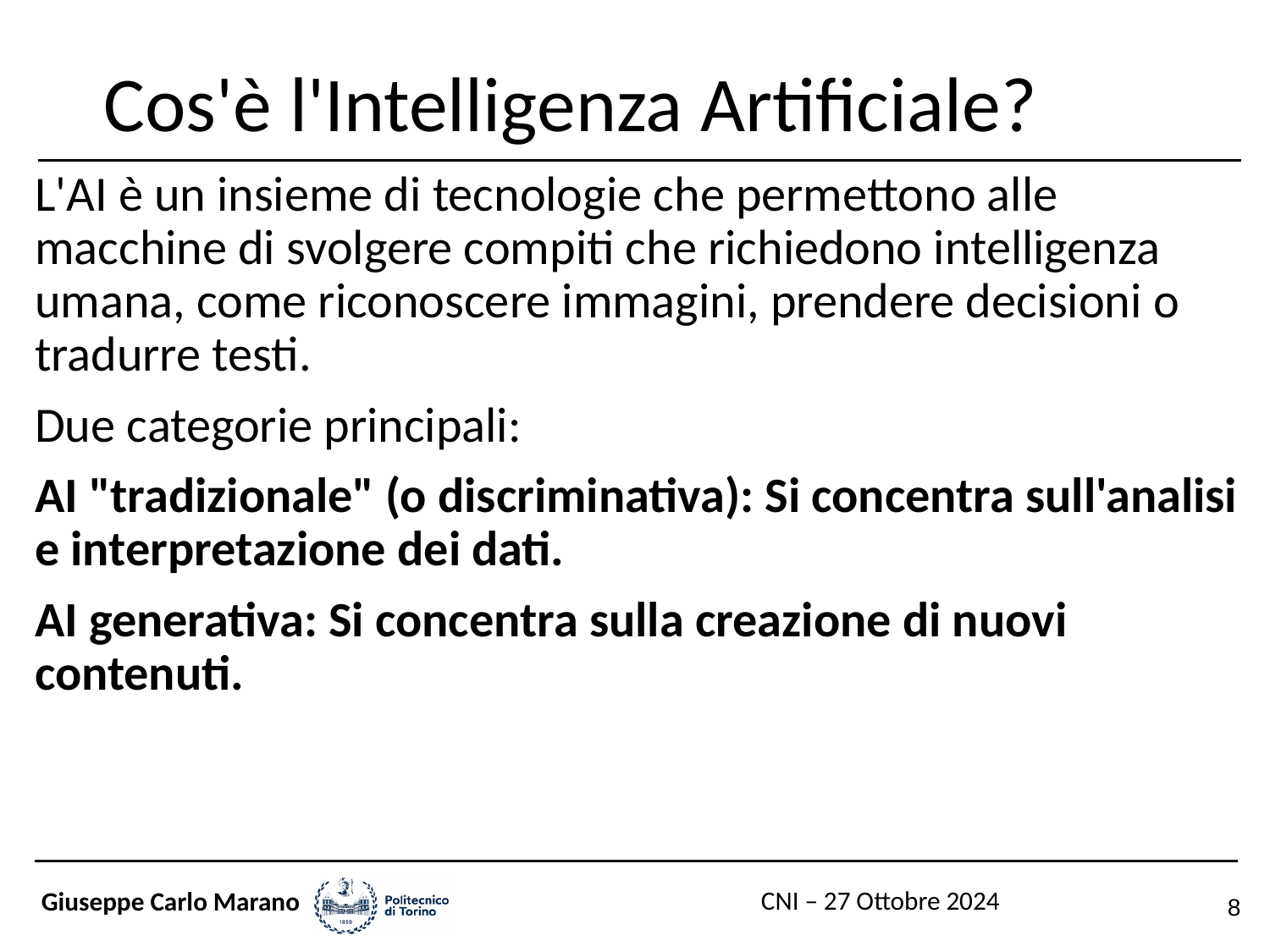

Cos'è l'Intelligenza Artificiale?
L'AI è un insieme di tecnologie che permettono alle macchine di svolgere compiti che richiedono intelligenza umana, come riconoscere immagini, prendere decisioni o tradurre testi.
Due categorie principali:
AI "tradizionale" (o discriminativa): Si concentra sull'analisi e interpretazione dei dati.
AI generativa: Si concentra sulla creazione di nuovi contenuti.